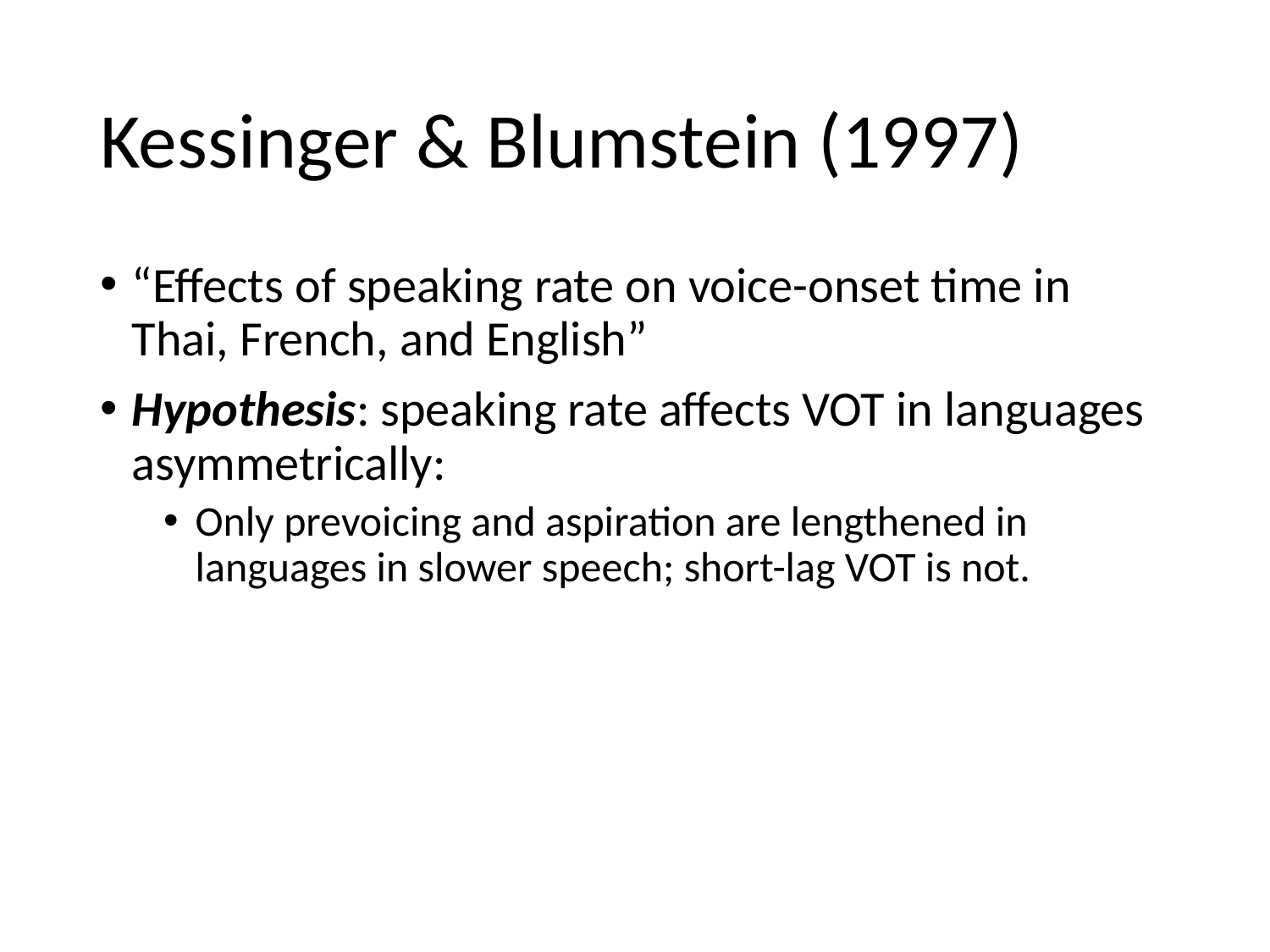

# Kessinger & Blumstein (1997)
“Effects of speaking rate on voice-onset time in Thai, French, and English”
Hypothesis: speaking rate affects VOT in languages asymmetrically:
Only prevoicing and aspiration are lengthened in languages in slower speech; short-lag VOT is not.